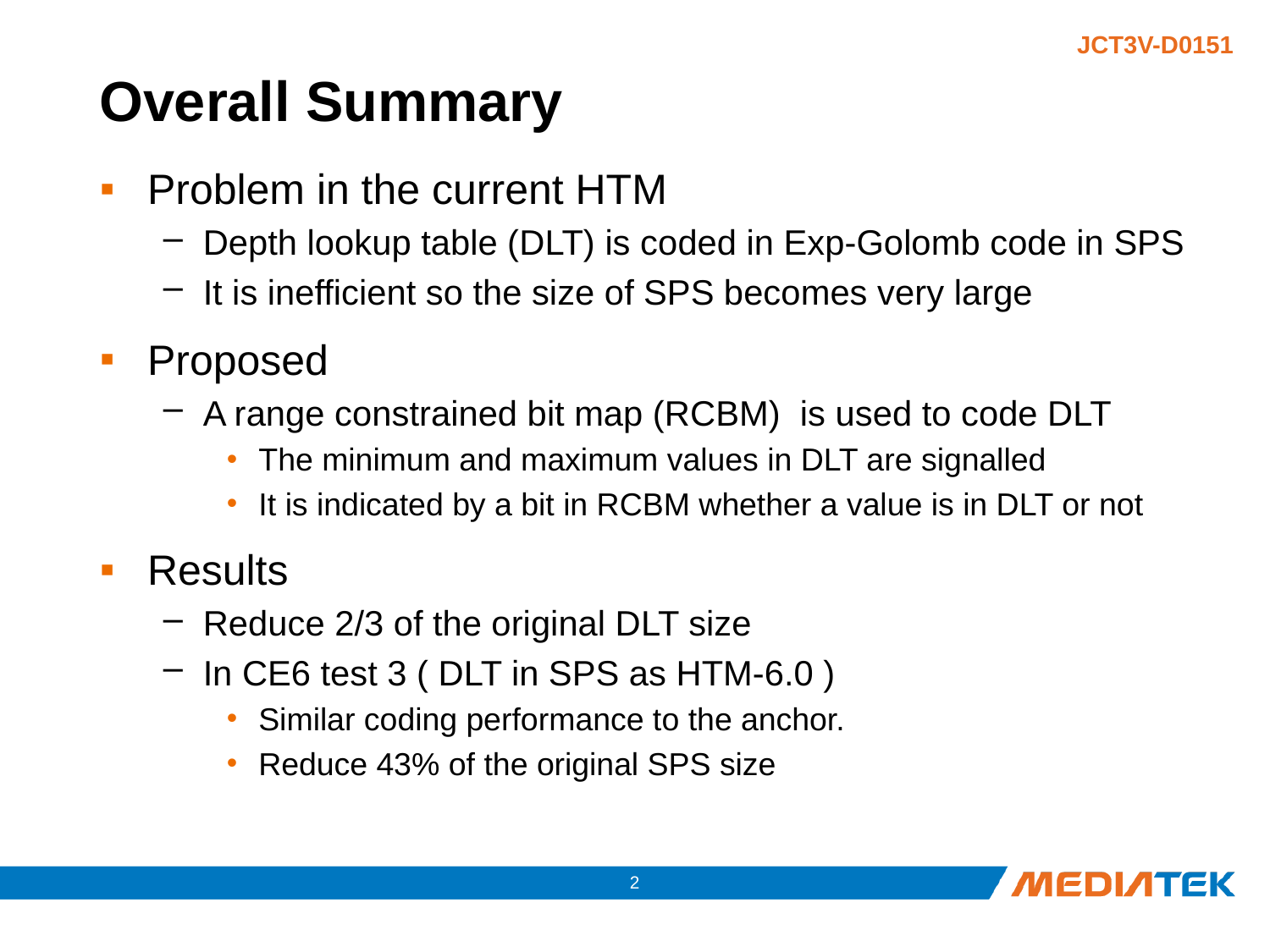

# Overall Summary
Problem in the current HTM
Depth lookup table (DLT) is coded in Exp-Golomb code in SPS
It is inefficient so the size of SPS becomes very large
Proposed
A range constrained bit map (RCBM)  is used to code DLT
The minimum and maximum values in DLT are signalled
It is indicated by a bit in RCBM whether a value is in DLT or not
Results
Reduce 2/3 of the original DLT size
In CE6 test 3 ( DLT in SPS as HTM-6.0 )
Similar coding performance to the anchor.
Reduce 43% of the original SPS size

2